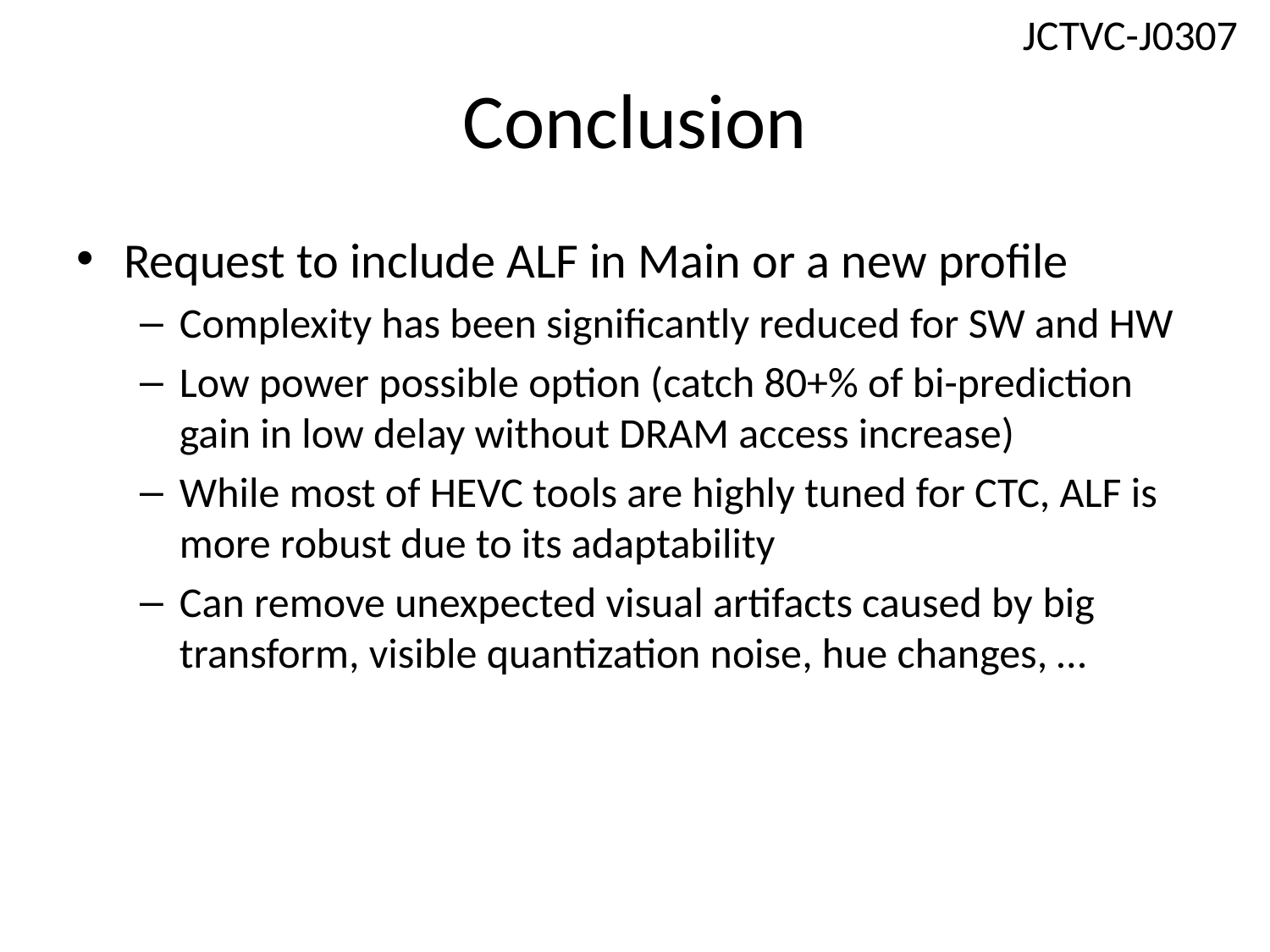

JCTVC-J0307
# Conclusion
Request to include ALF in Main or a new profile
Complexity has been significantly reduced for SW and HW
Low power possible option (catch 80+% of bi-prediction gain in low delay without DRAM access increase)
While most of HEVC tools are highly tuned for CTC, ALF is more robust due to its adaptability
Can remove unexpected visual artifacts caused by big transform, visible quantization noise, hue changes, …